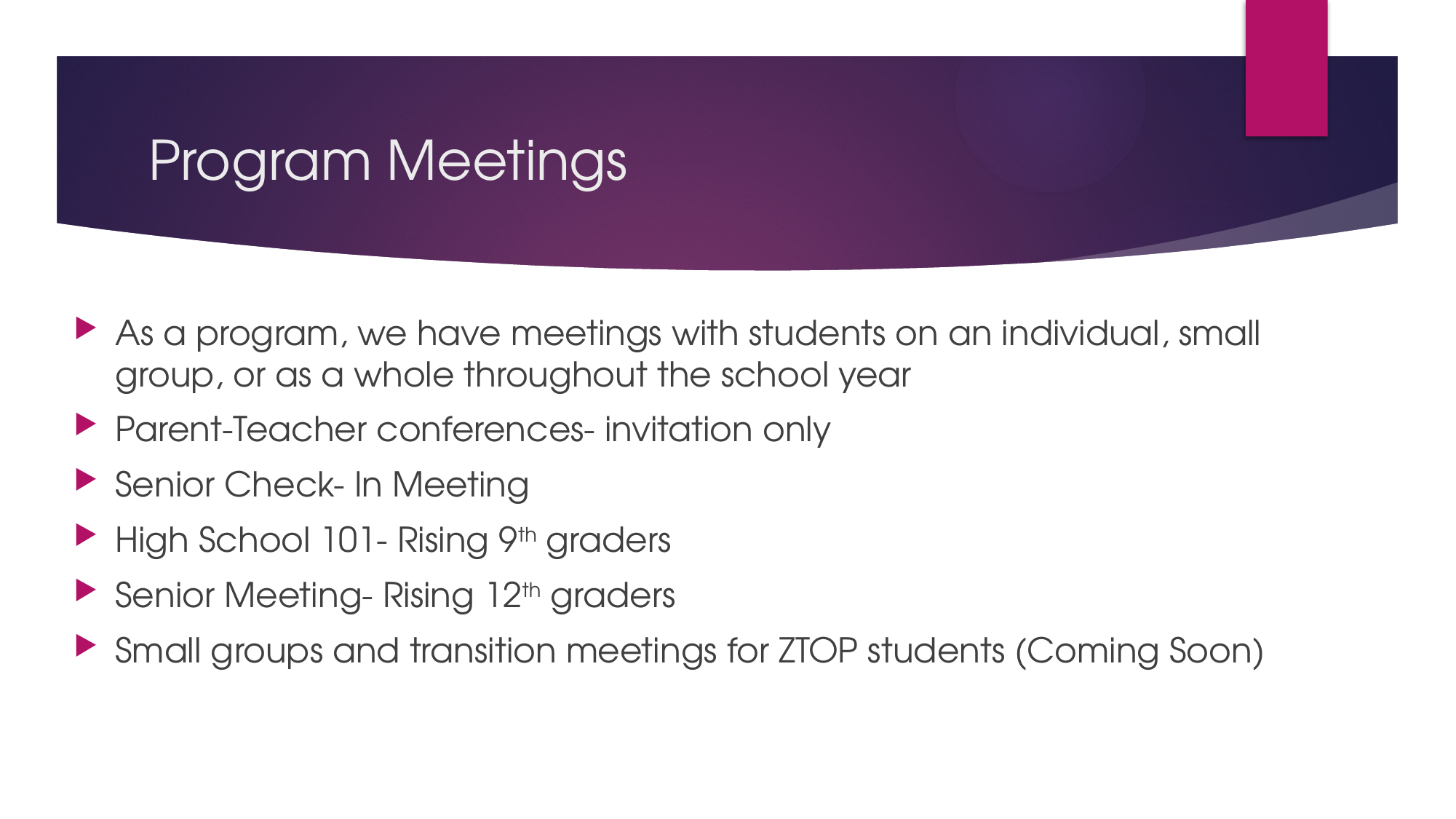

# Program Meetings
As a program, we have meetings with students on an individual, small group, or as a whole throughout the school year
Parent-Teacher conferences- invitation only
Senior Check- In Meeting
High School 101- Rising 9th graders
Senior Meeting- Rising 12th graders
Small groups and transition meetings for ZTOP students (Coming Soon)